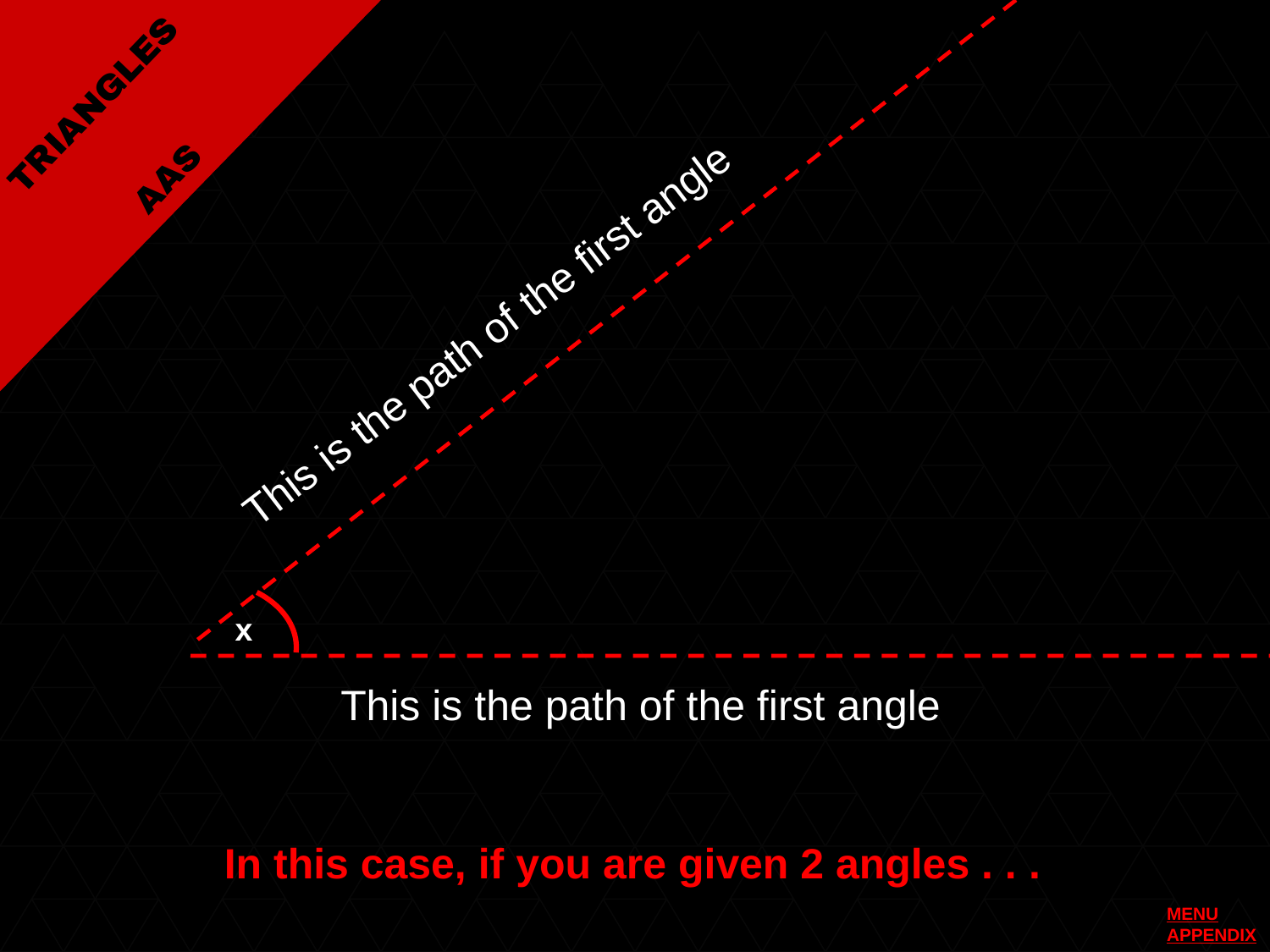

TRIANGLES
AAS
This is the path of the first angle

x
This is the path of the first angle

In this case, if you are given 2 angles . . .
MENU
APPENDIX